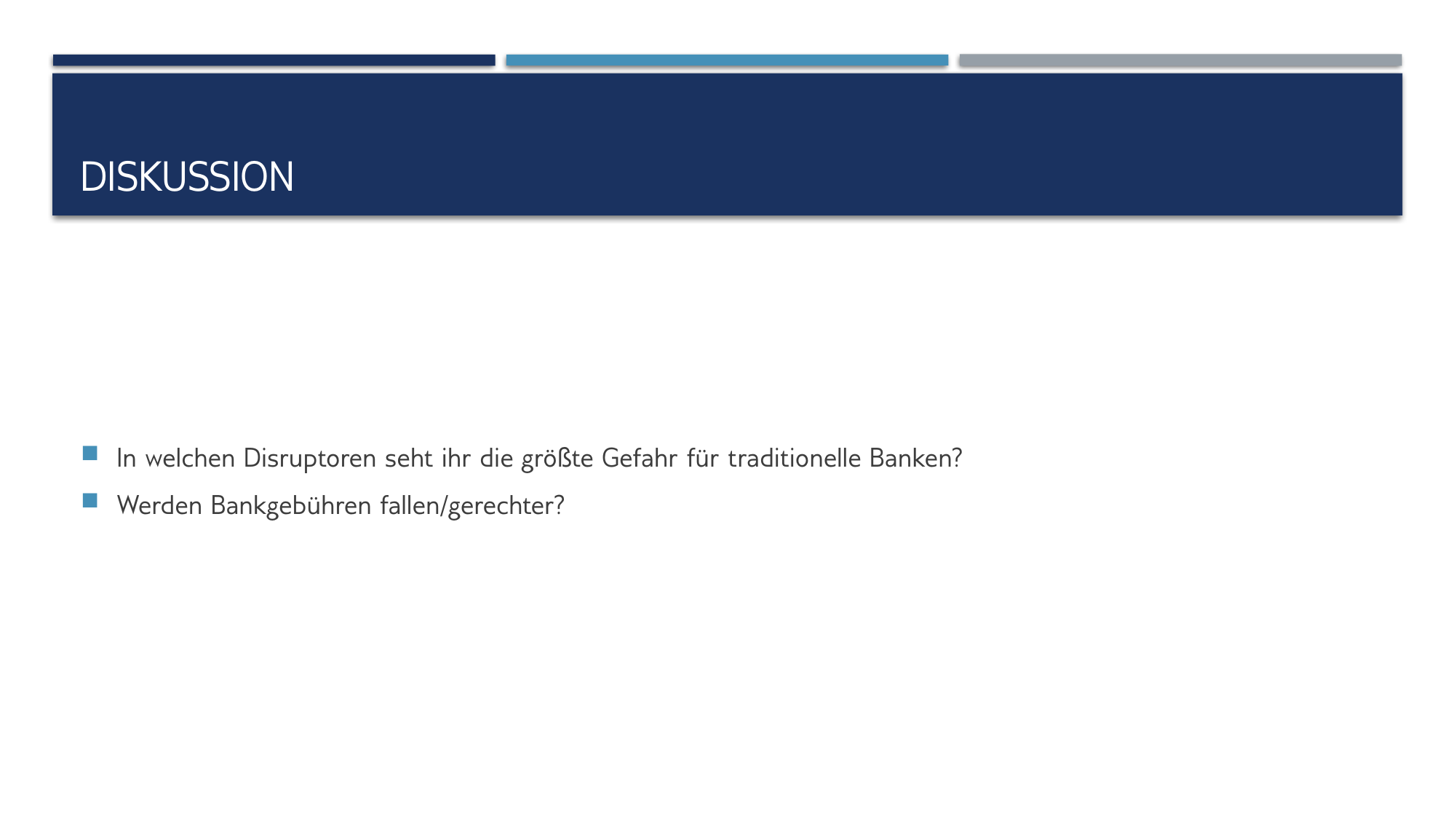

# Diskussion

In welchen Disruptoren seht ihr die größte Gefahr für traditionelle Banken?
Werden Bankgebühren fallen/gerechter?